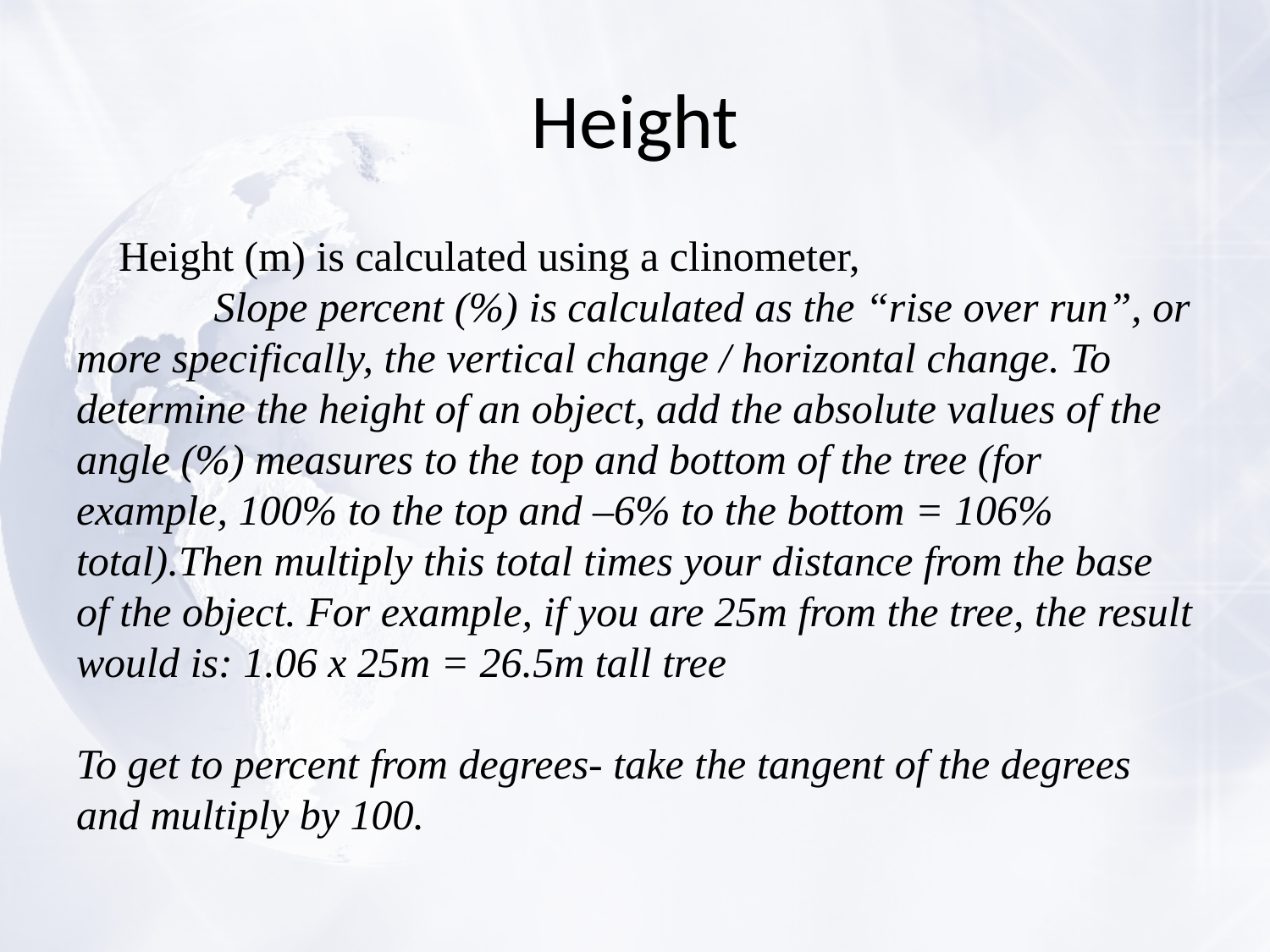

# Height
    Height (m) is calculated using a clinometer,
	 Slope percent (%) is calculated as the “rise over run”, or more specifically, the vertical change / horizontal change. To determine the height of an object, add the absolute values of the angle (%) measures to the top and bottom of the tree (for example, 100% to the top and –6% to the bottom = 106%  total).Then multiply this total times your distance from the base of the object. For example, if you are 25m from the tree, the result would is: 1.06 x 25m = 26.5m tall tree

To get to percent from degrees- take the tangent of the degrees and multiply by 100.